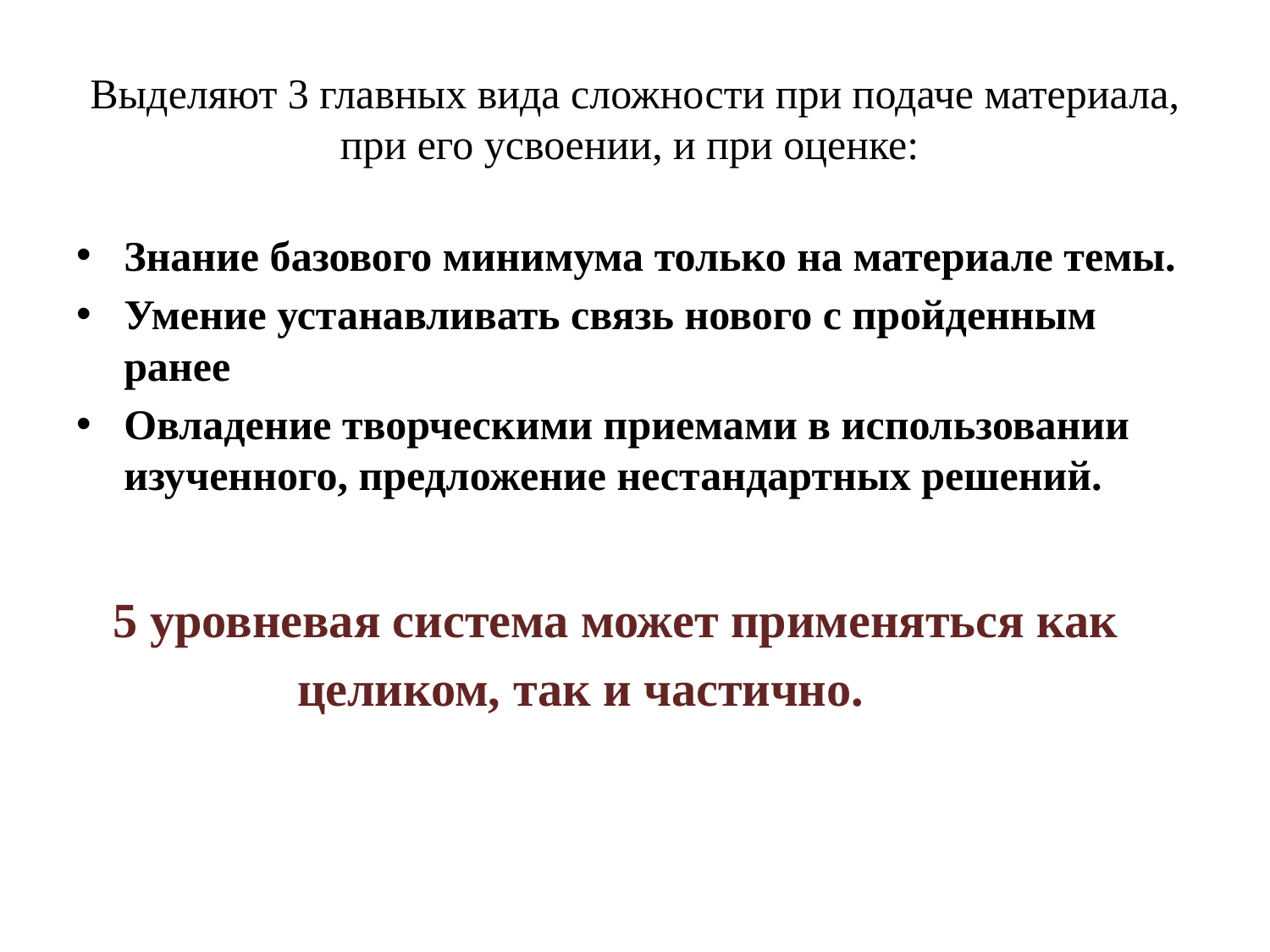

# Выделяют 3 главных вида сложности при подаче материала, при его усвоении, и при оценке:
Знание базового минимума только на материале темы.
Умение устанавливать связь нового с пройденным ранее
Овладение творческими приемами в использовании изученного, предложение нестандартных решений.

   5 уровневая система может применяться как
                  целиком, так и частично.